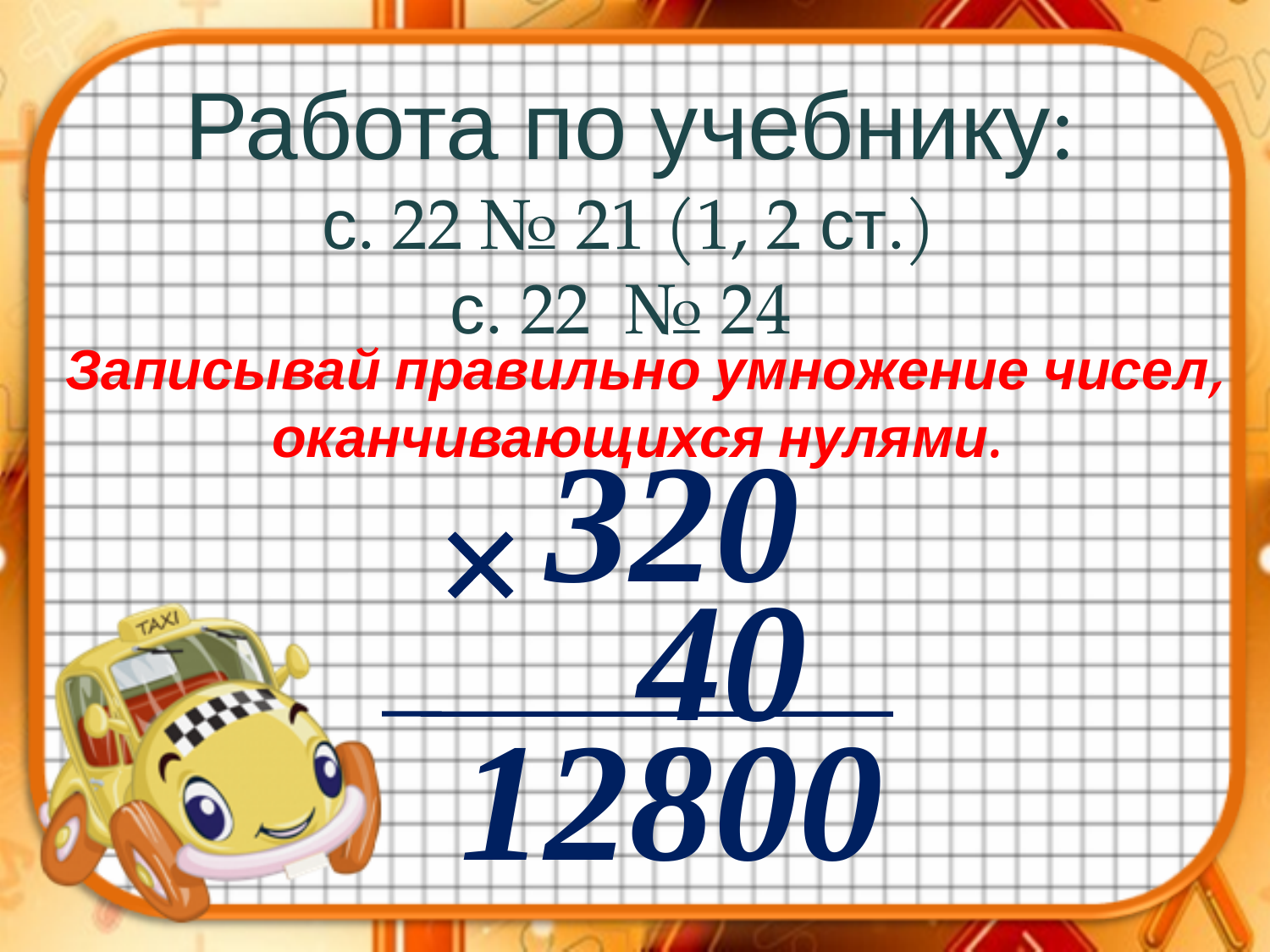

Работа по учебнику:
с. 22 № 21 (1, 2 ст.)
с. 22  № 24
 Записывай правильно умножение чисел, оканчивающихся нулями.

320
40
 12800